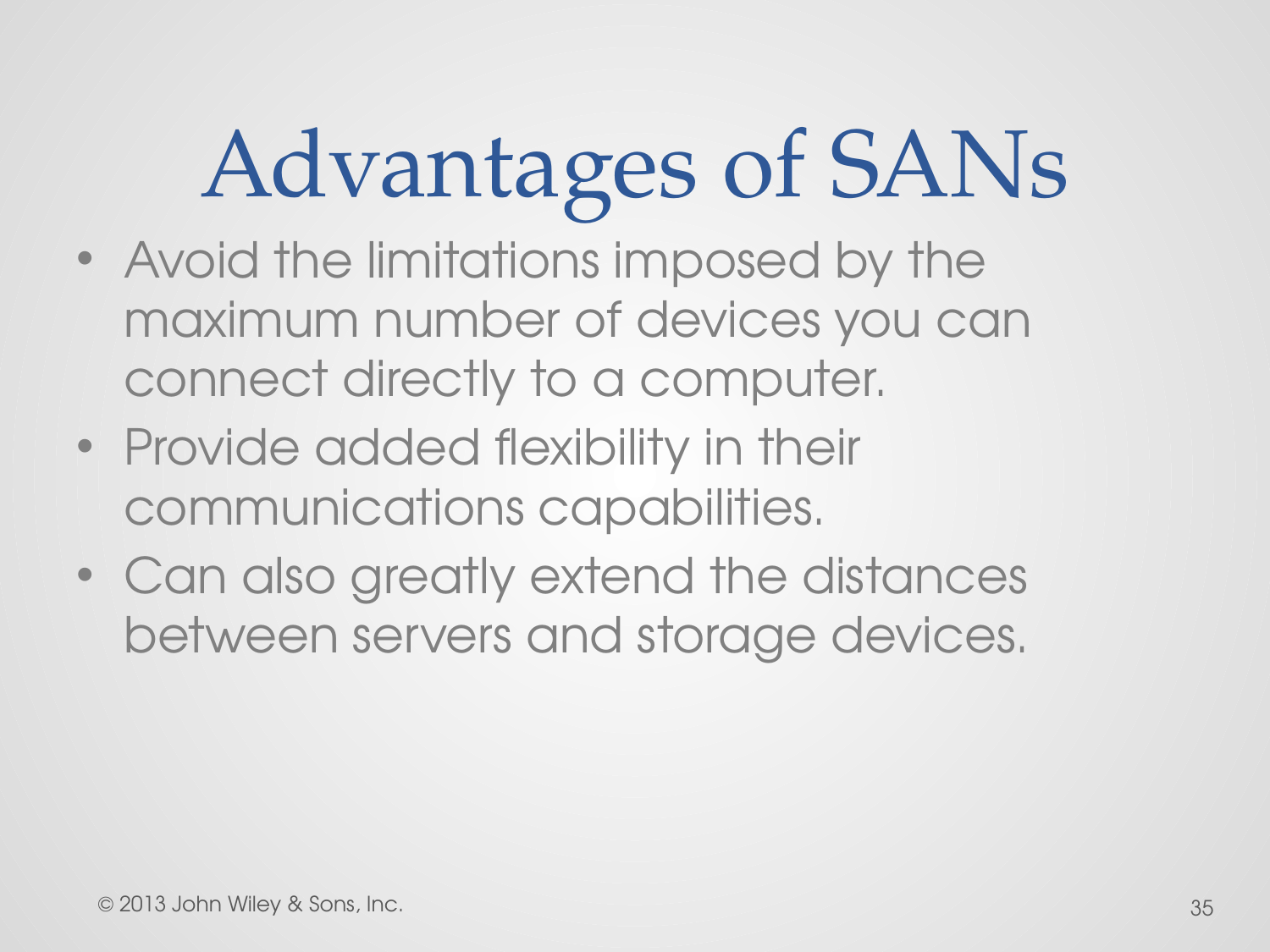

# Advantages of SANs
Avoid the limitations imposed by the maximum number of devices you can connect directly to a computer.
Provide added flexibility in their communications capabilities.
Can also greatly extend the distances between servers and storage devices.
© 2013 John Wiley & Sons, Inc.
35